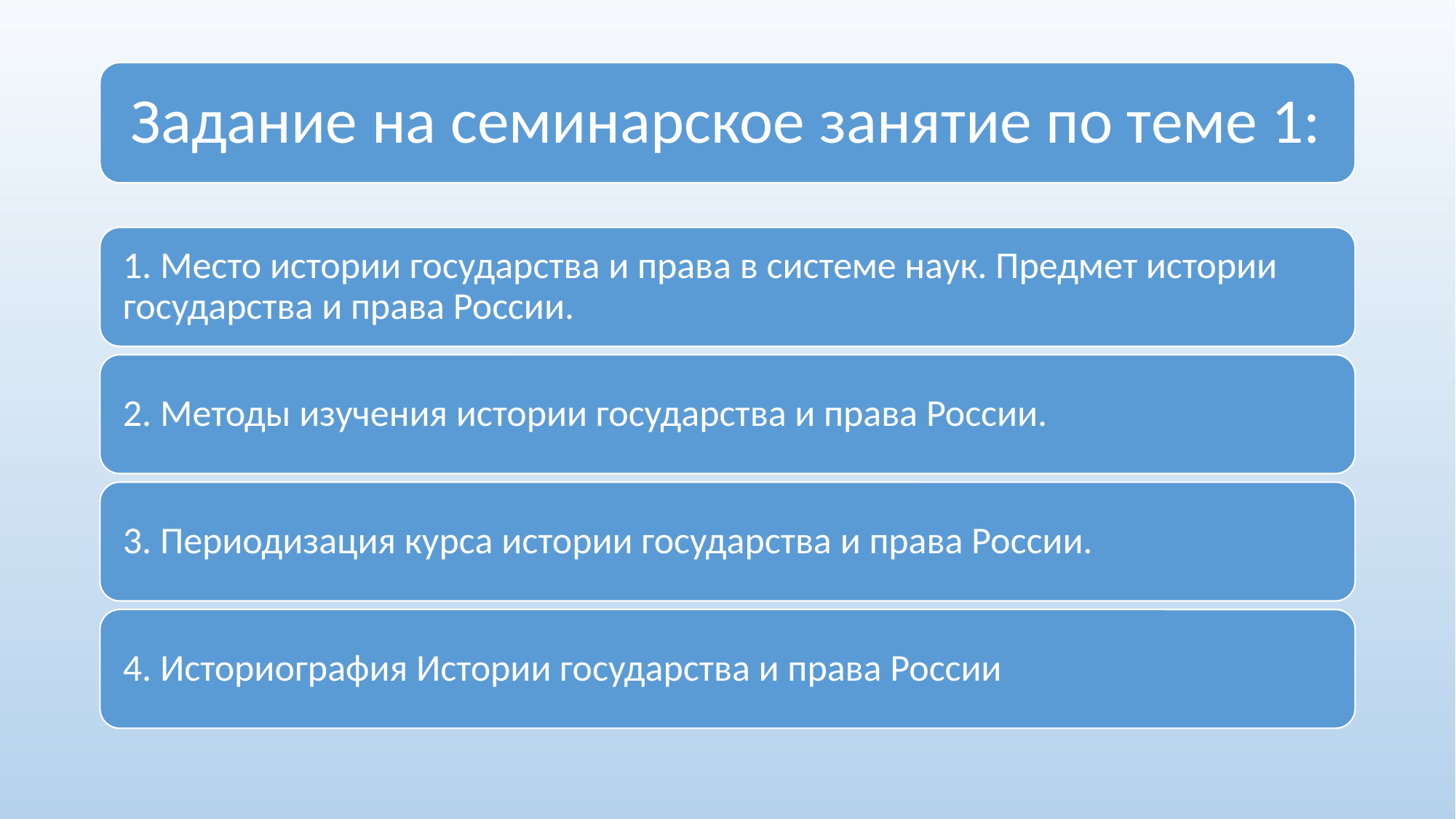

Задание на семинарское занятие по теме 1:
1. Место истории государства и права в системе наук. Предмет истории государства и права России.
2. Методы изучения истории государства и права России.
3. Периодизация курса истории государства и права России.
4. Историография Истории государства и права России